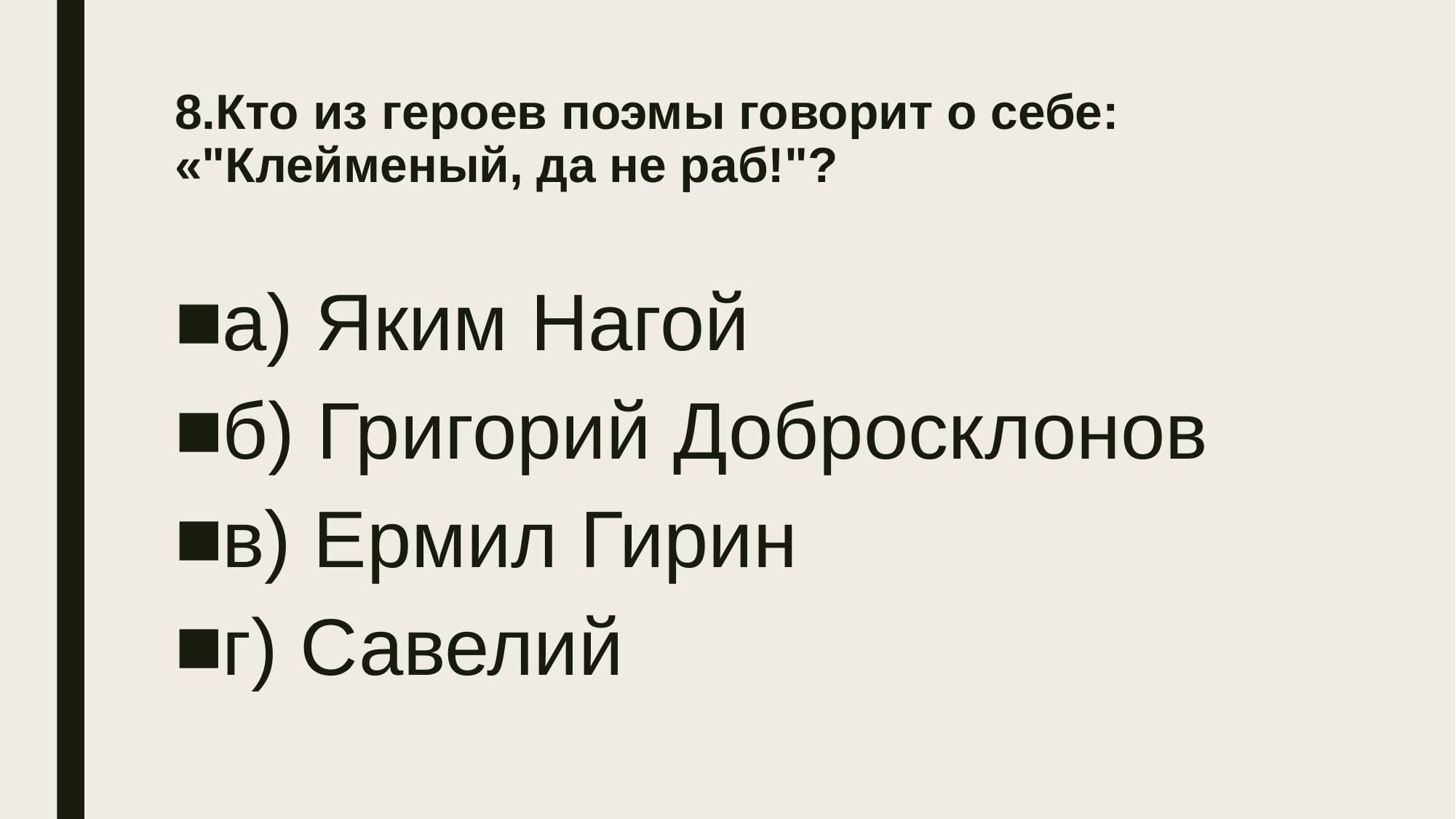

# 8.Кто из героев поэмы говорит о себе: «"Клейменый, да не раб!"?
а) Яким Нагой
б) Григорий Добросклонов
в) Ермил Гирин
г) Савелий